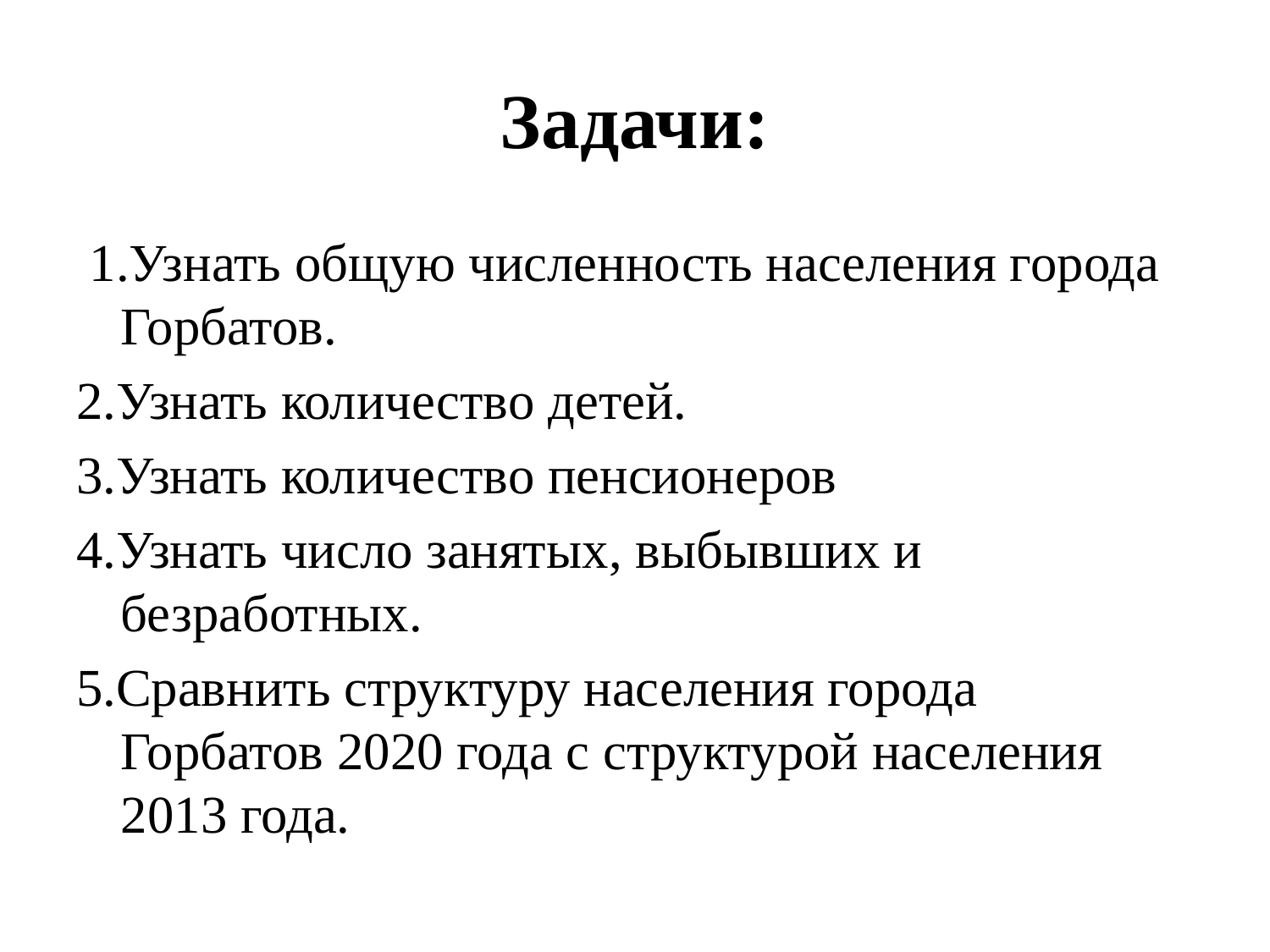

# Задачи:
 1.Узнать общую численность населения города Горбатов.
2.Узнать количество детей.
3.Узнать количество пенсионеров
4.Узнать число занятых, выбывших и безработных.
5.Сравнить структуру населения города Горбатов 2020 года с структурой населения 2013 года.